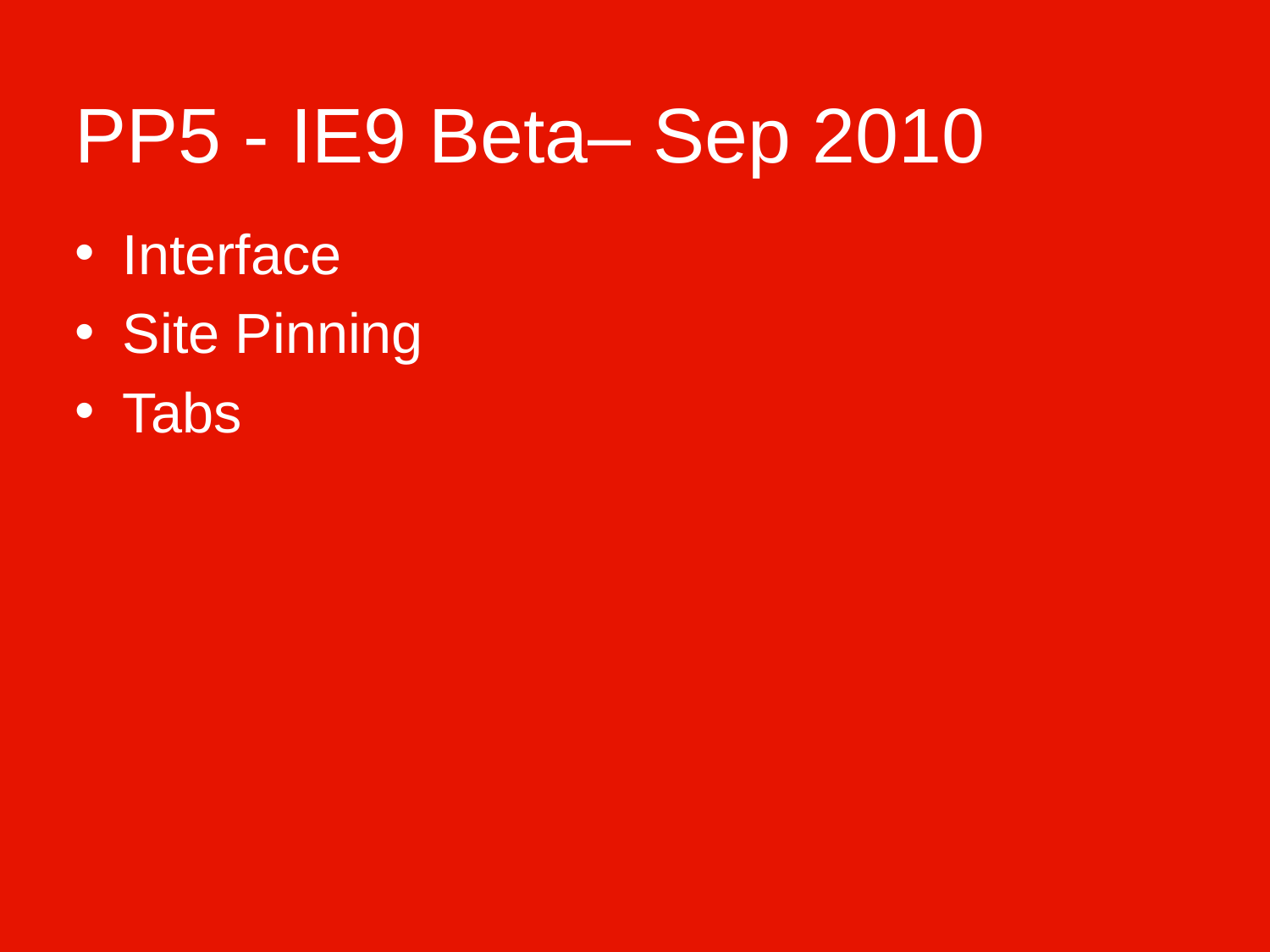

# PP5 - IE9 Beta– Sep 2010
Interface
Site Pinning
Tabs